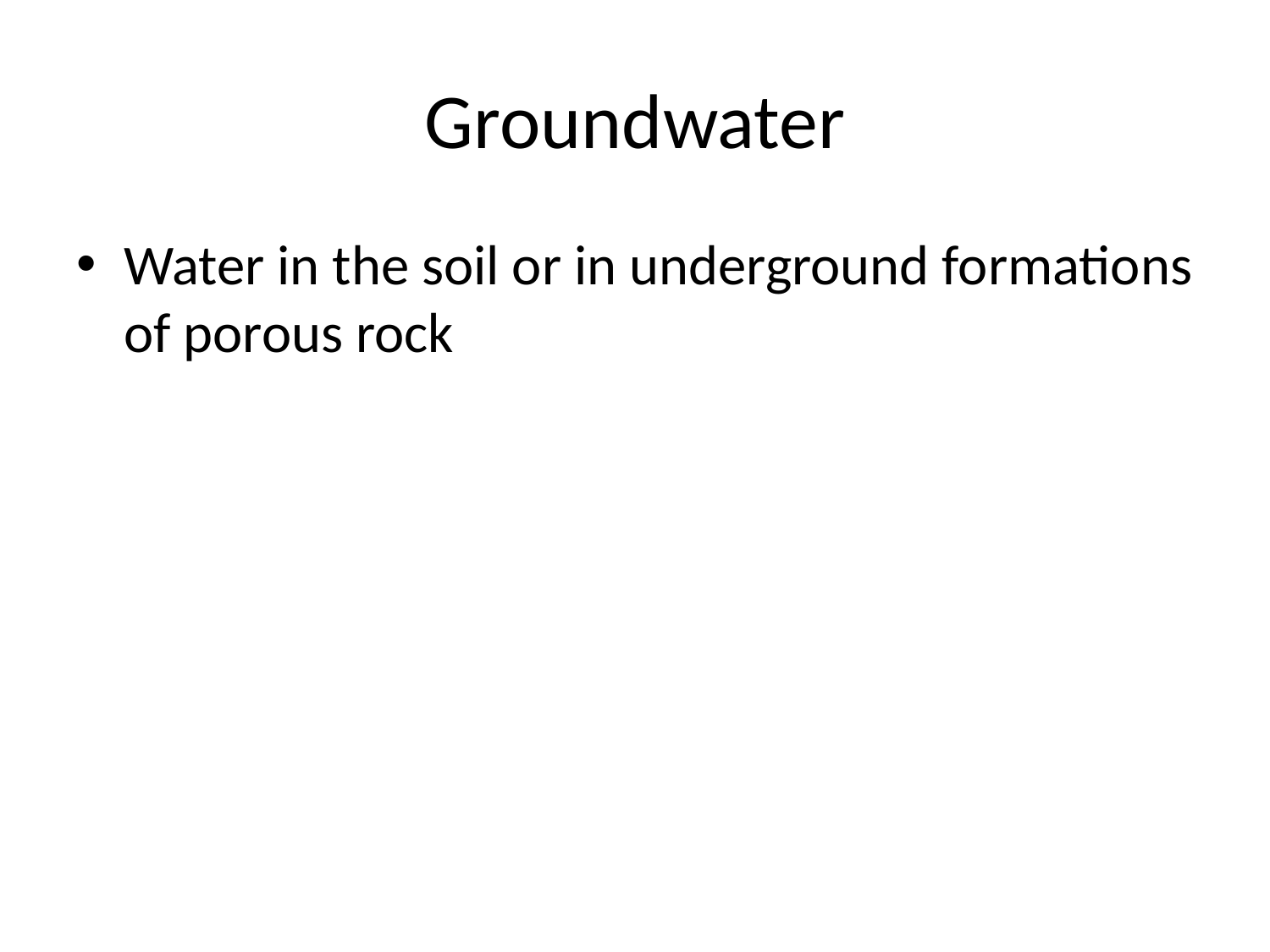

# Groundwater
Water in the soil or in underground formations of porous rock